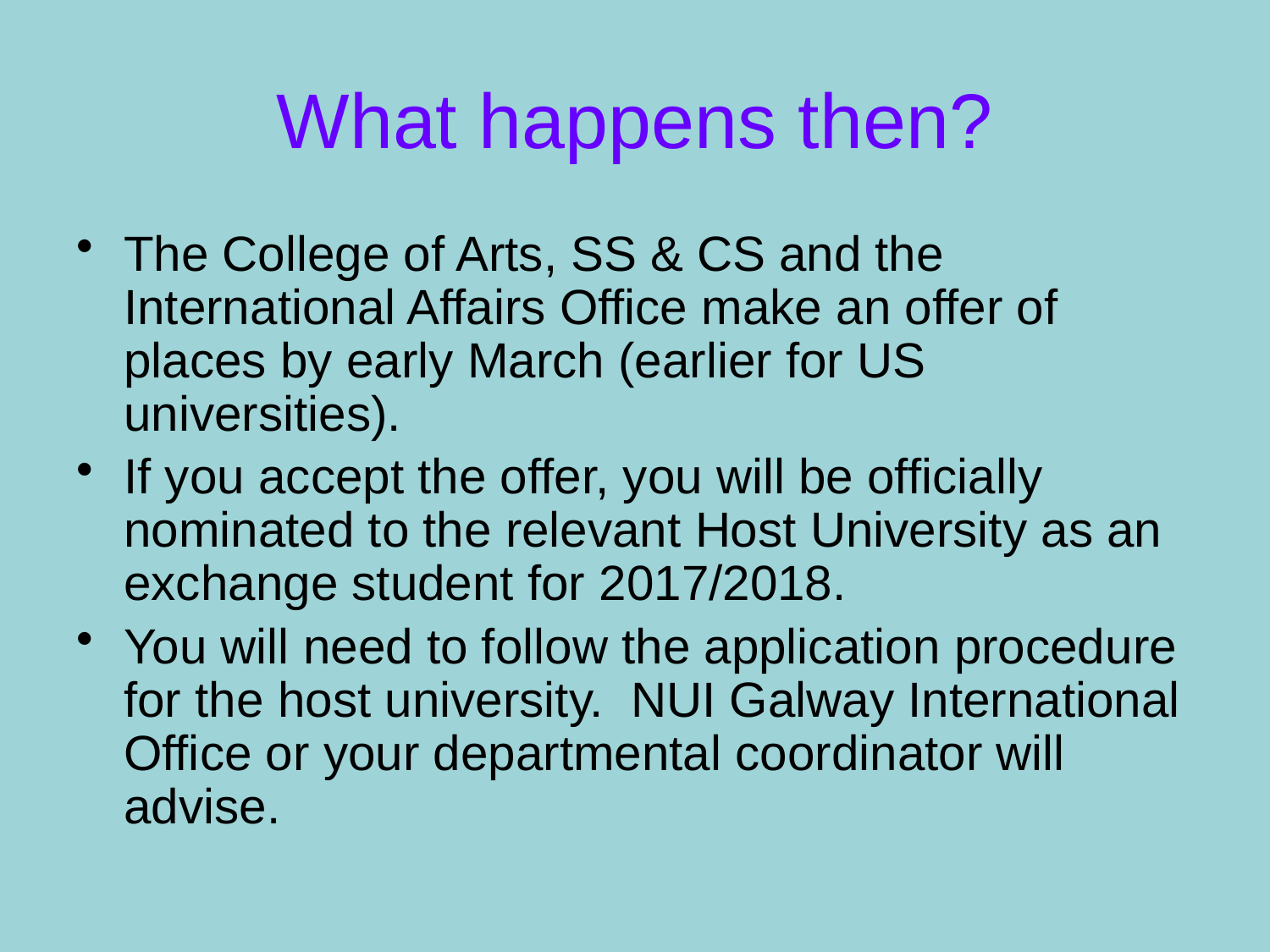

# What happens then?
The College of Arts, SS & CS and the International Affairs Office make an offer of places by early March (earlier for US universities).
If you accept the offer, you will be officially nominated to the relevant Host University as an exchange student for 2017/2018.
You will need to follow the application procedure for the host university.  NUI Galway International Office or your departmental coordinator will advise.